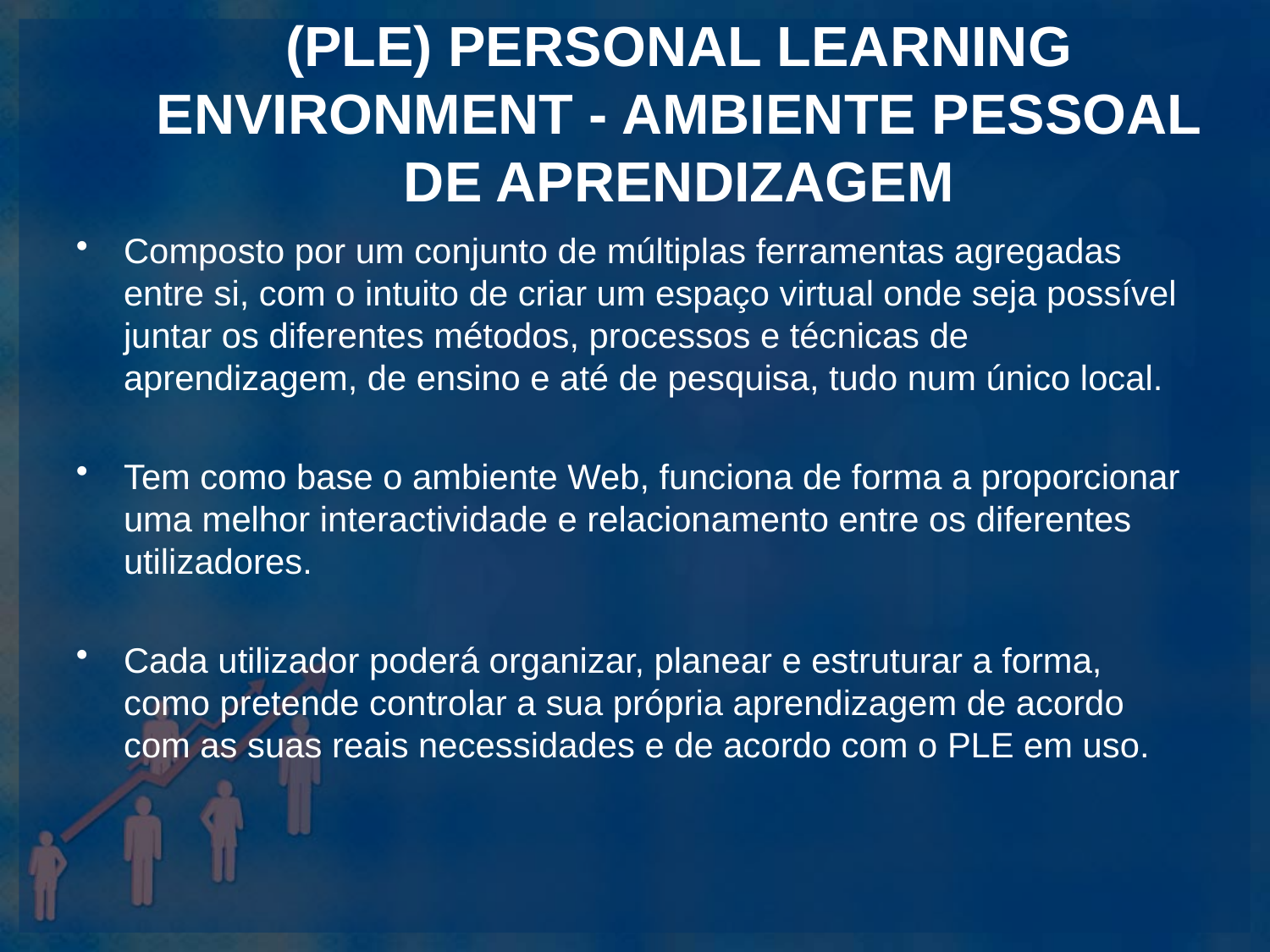

# (PLE) Personal Learning Environment - Ambiente Pessoal de Aprendizagem
Composto por um conjunto de múltiplas ferramentas agregadas entre si, com o intuito de criar um espaço virtual onde seja possível juntar os diferentes métodos, processos e técnicas de aprendizagem, de ensino e até de pesquisa, tudo num único local.

Tem como base o ambiente Web, funciona de forma a proporcionar uma melhor interactividade e relacionamento entre os diferentes utilizadores.

Cada utilizador poderá organizar, planear e estruturar a forma, como pretende controlar a sua própria aprendizagem de acordo com as suas reais necessidades e de acordo com o PLE em uso.